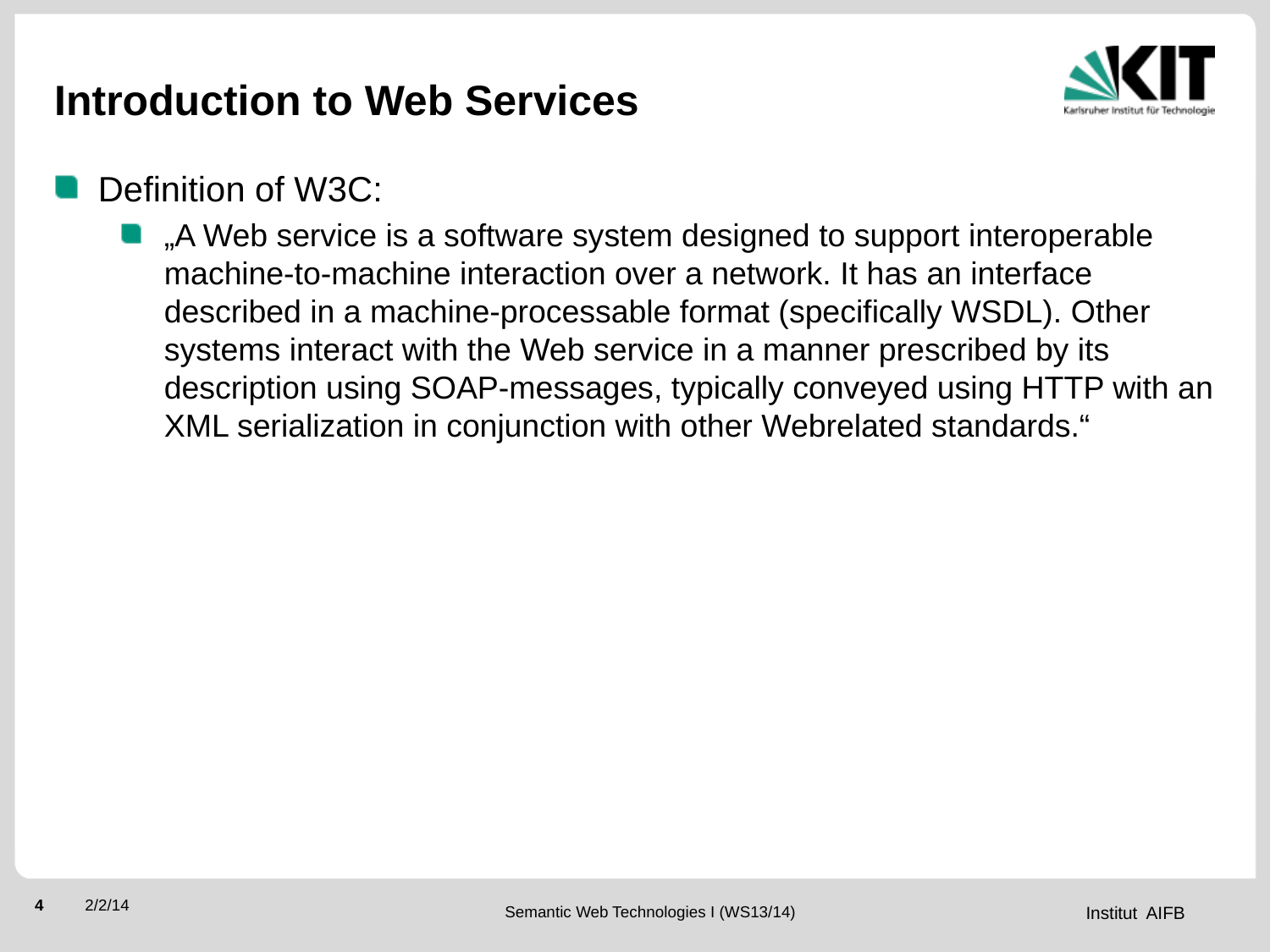

# Introduction to Web Services
Definition of W3C:
„A Web service is a software system designed to support interoperable machine-to-machine interaction over a network. It has an interface described in a machine-processable format (specifically WSDL). Other systems interact with the Web service in a manner prescribed by its description using SOAP-messages, typically conveyed using HTTP with an XML serialization in conjunction with other Webrelated standards.“